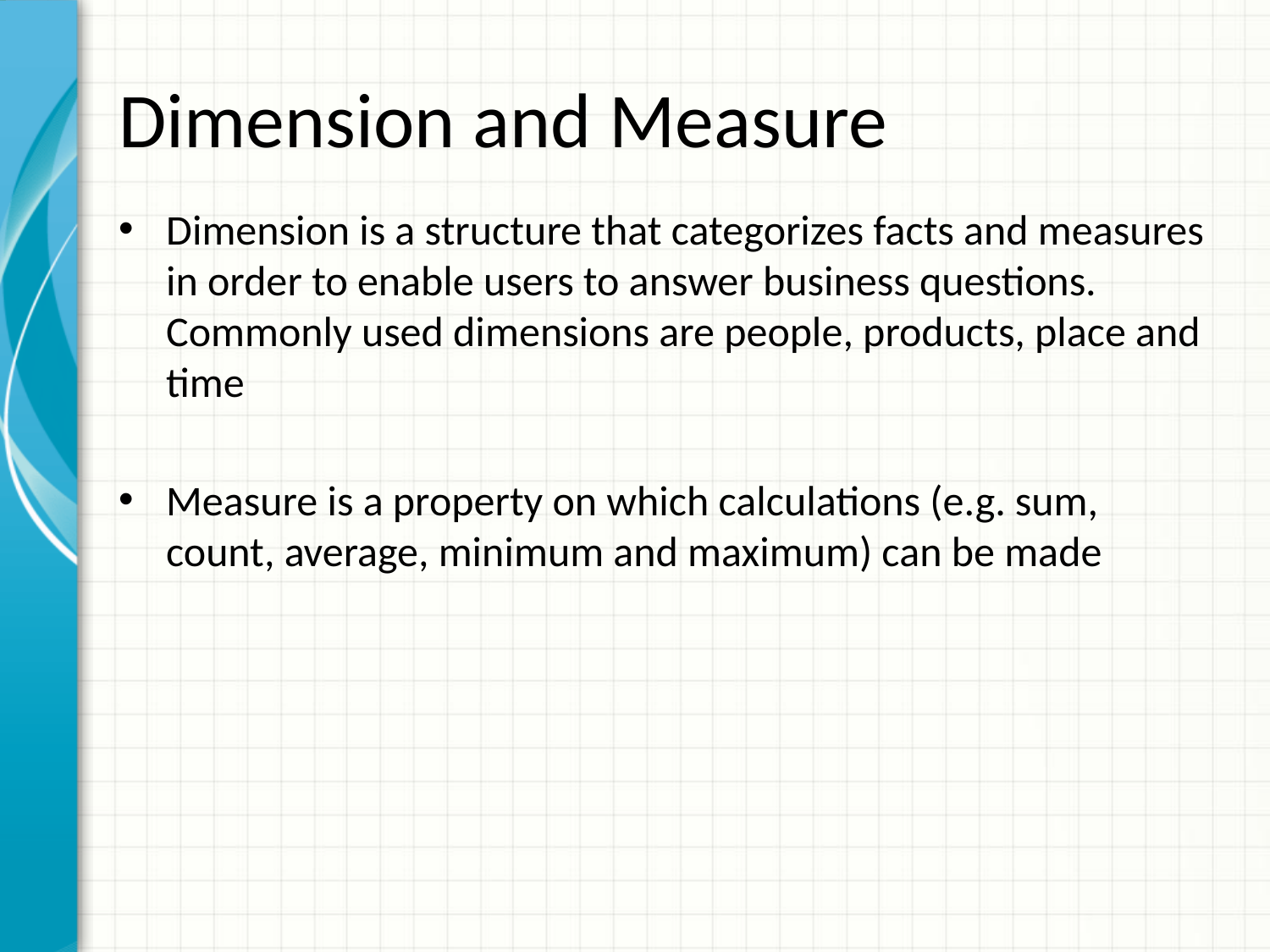

# Dimension and Measure
Dimension is a structure that categorizes facts and measures in order to enable users to answer business questions. Commonly used dimensions are people, products, place and time

Measure is a property on which calculations (e.g. sum, count, average, minimum and maximum) can be made